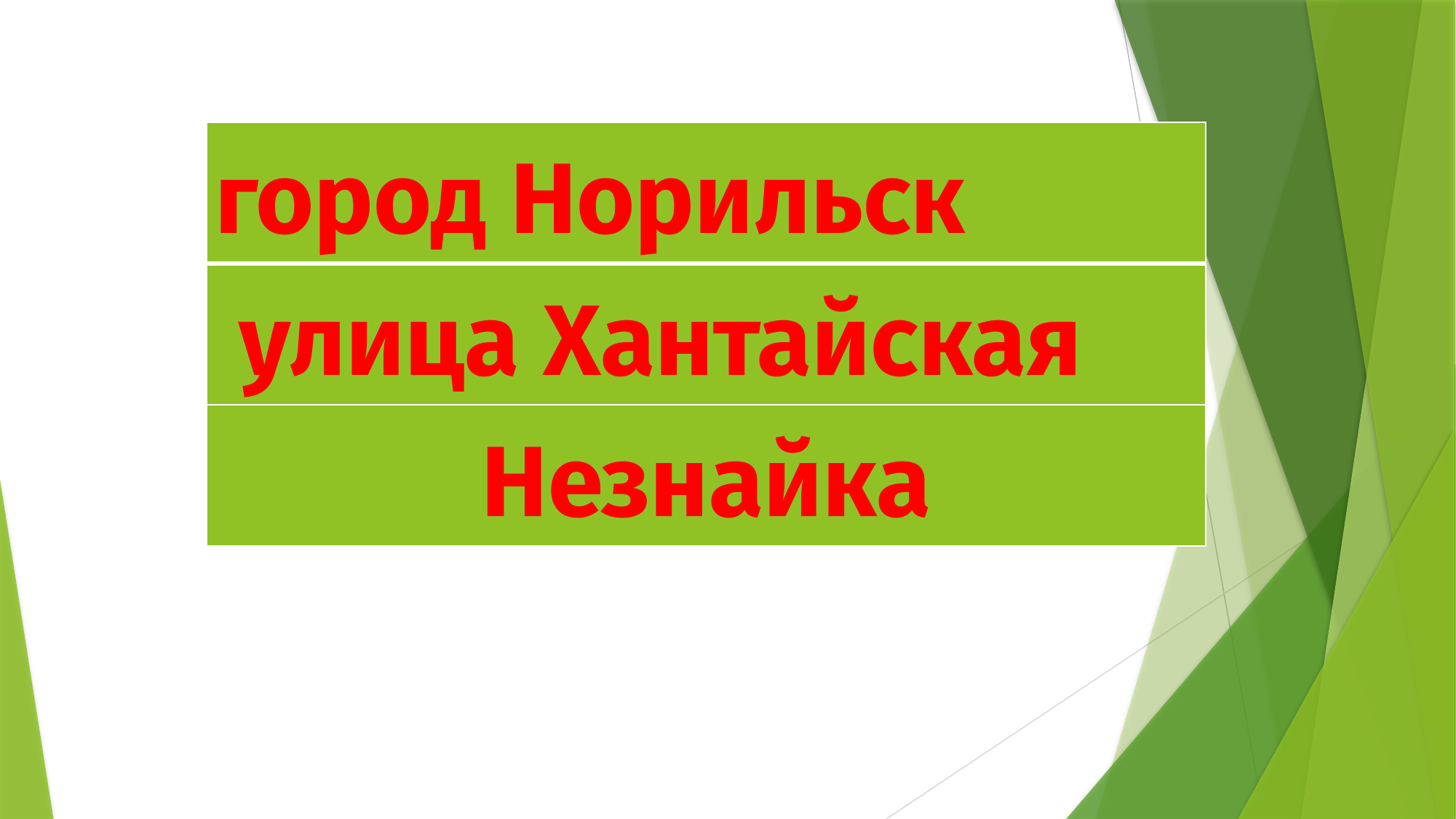

| город Норильск |
| --- |
| улица Хантайская |
| Незнайка |